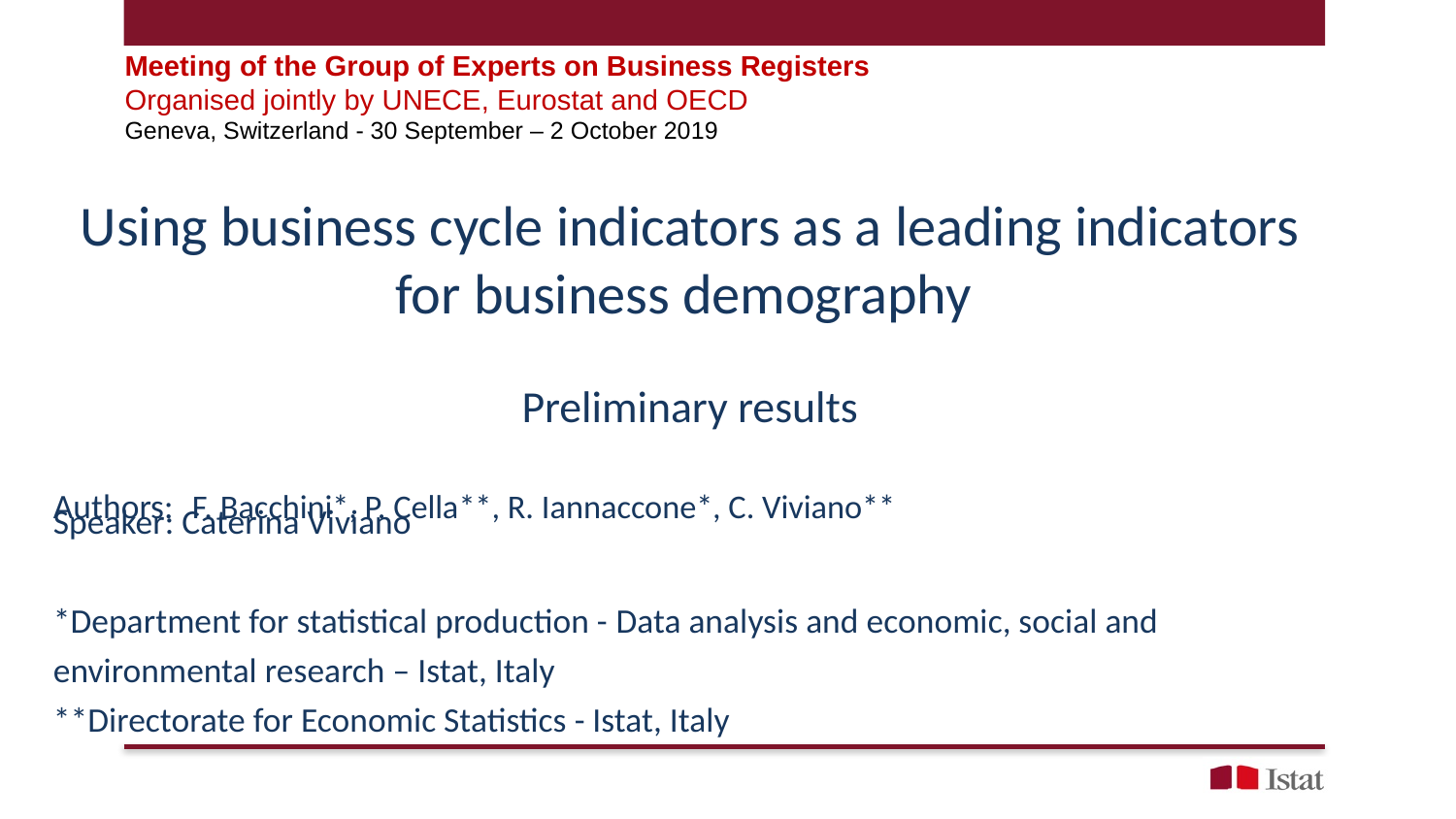

Meeting of the Group of Experts on Business Registers
Organised jointly by UNECE, Eurostat and OECD
Geneva, Switzerland - 30 September – 2 October 2019
Using business cycle indicators as a leading indicators for business demography

Preliminary results

Authors:  F. Bacchini*, P. Cella**, R. Iannaccone*, C. Viviano**
Speaker: Caterina Viviano

*Department for statistical production - Data analysis and economic, social and environmental research – Istat, Italy
**Directorate for Economic Statistics - Istat, Italy